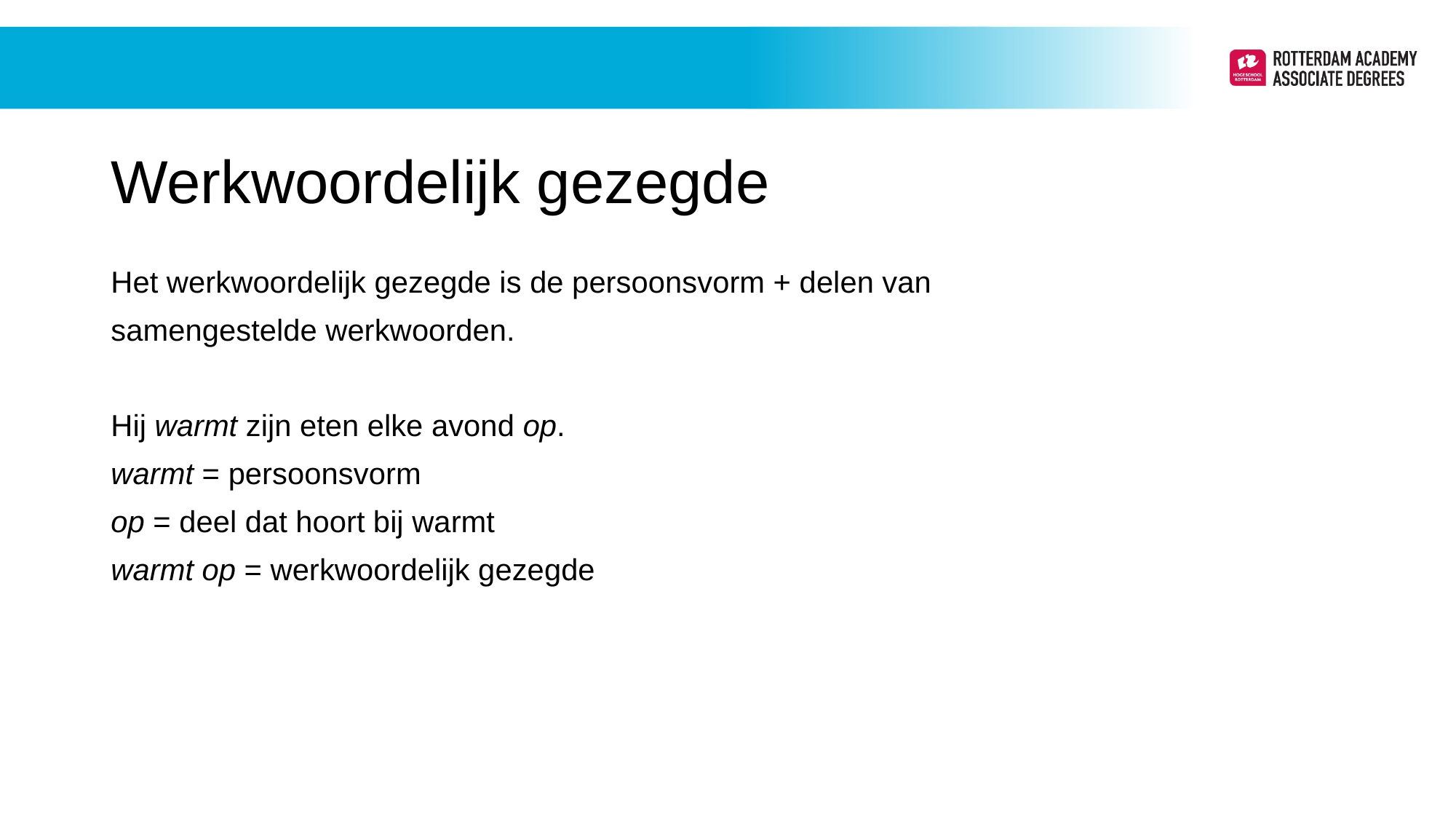

# Werkwoordelijk gezegde
Het werkwoordelijk gezegde is de persoonsvorm + delen van
samengestelde werkwoorden.

Hij warmt zijn eten elke avond op.
warmt = persoonsvorm
op = deel dat hoort bij warmt
warmt op = werkwoordelijk gezegde